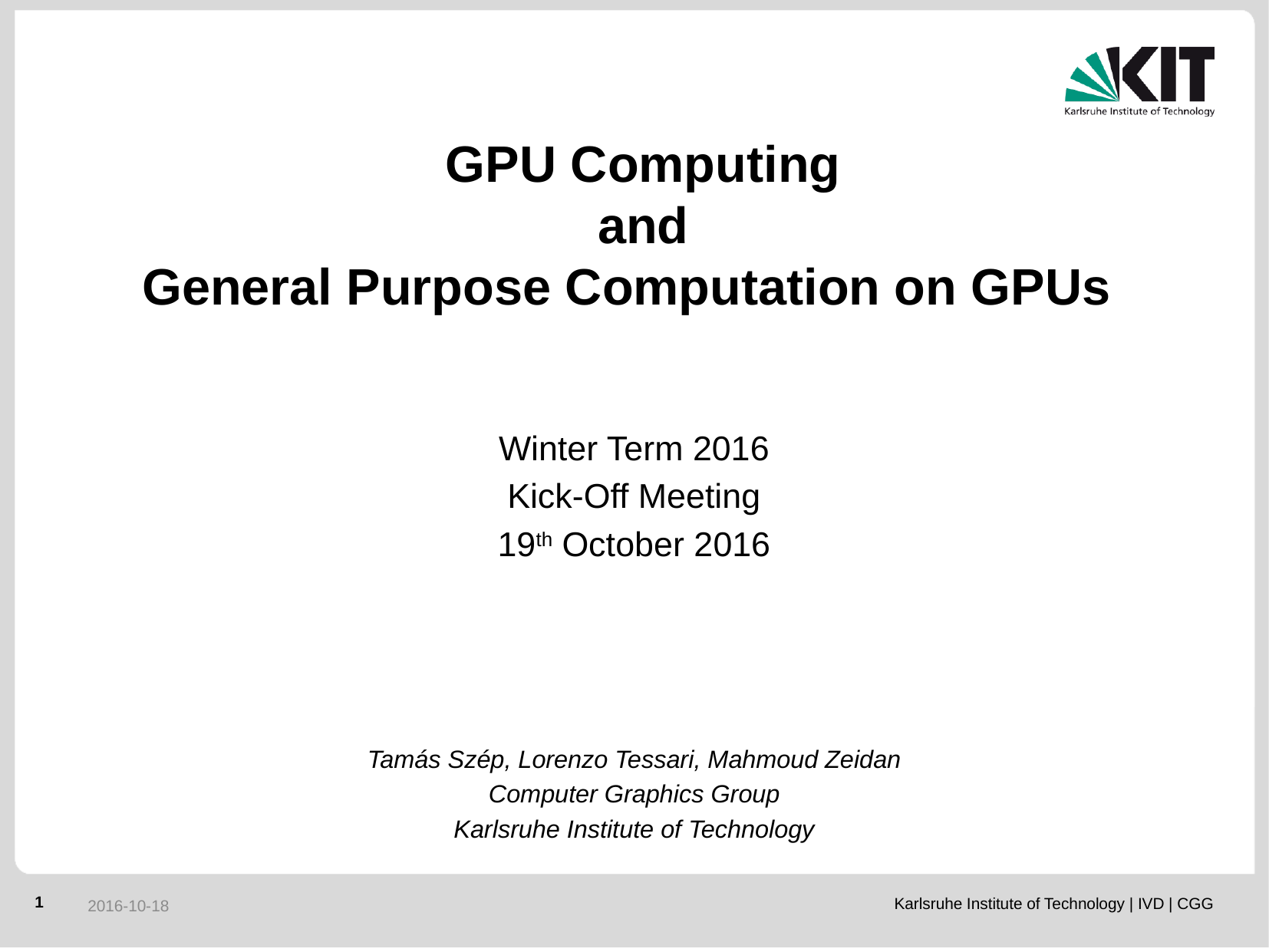

# GPU Computing and General Purpose Computation on GPUs

Winter Term 2016
Kick-Off Meeting
19th October 2016

Tamás Szép, Lorenzo Tessari, Mahmoud Zeidan
Computer Graphics Group
Karlsruhe Institute of Technology
2016-10-18